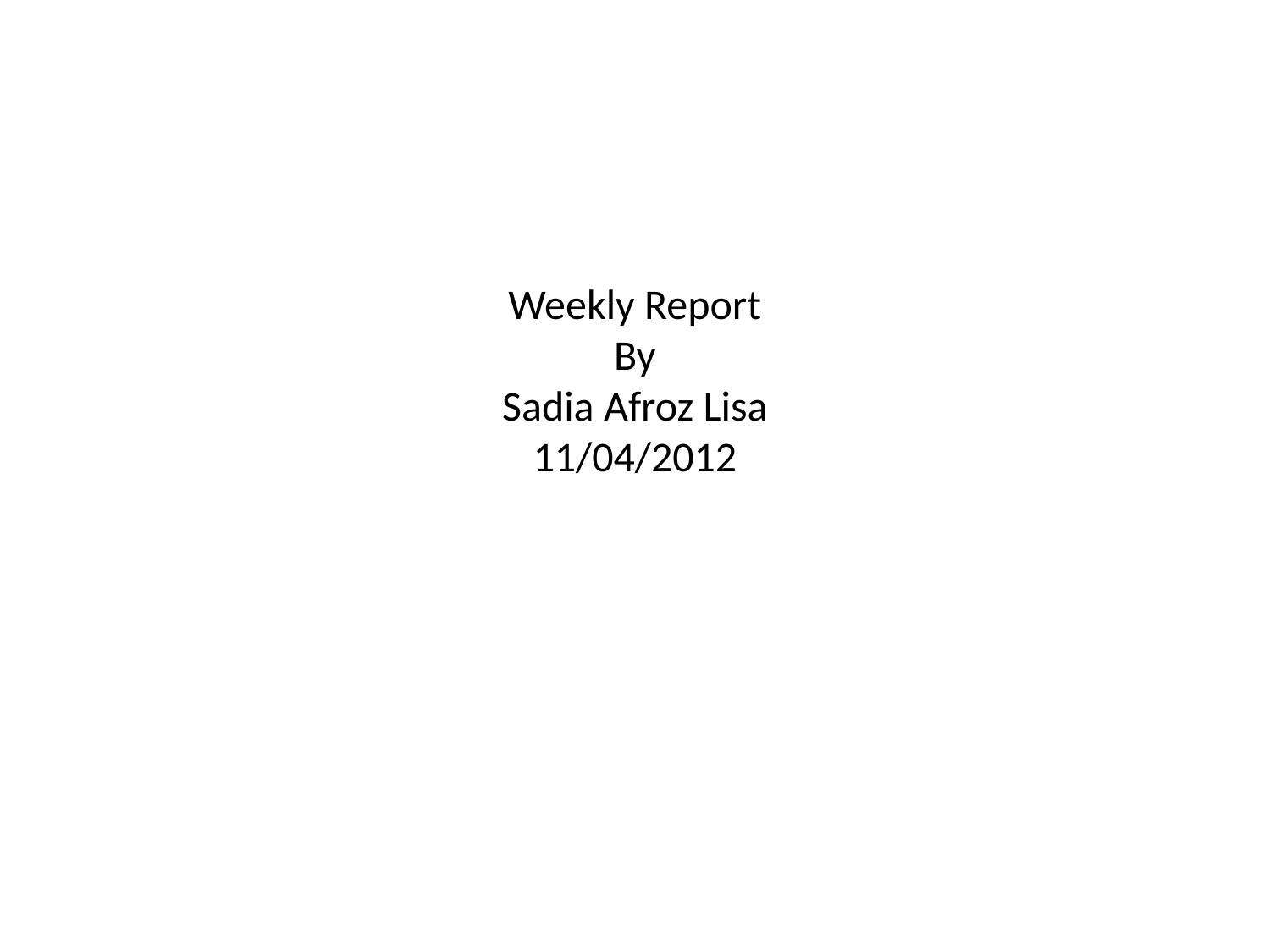

# Weekly Report By Sadia Afroz Lisa 11/04/2012